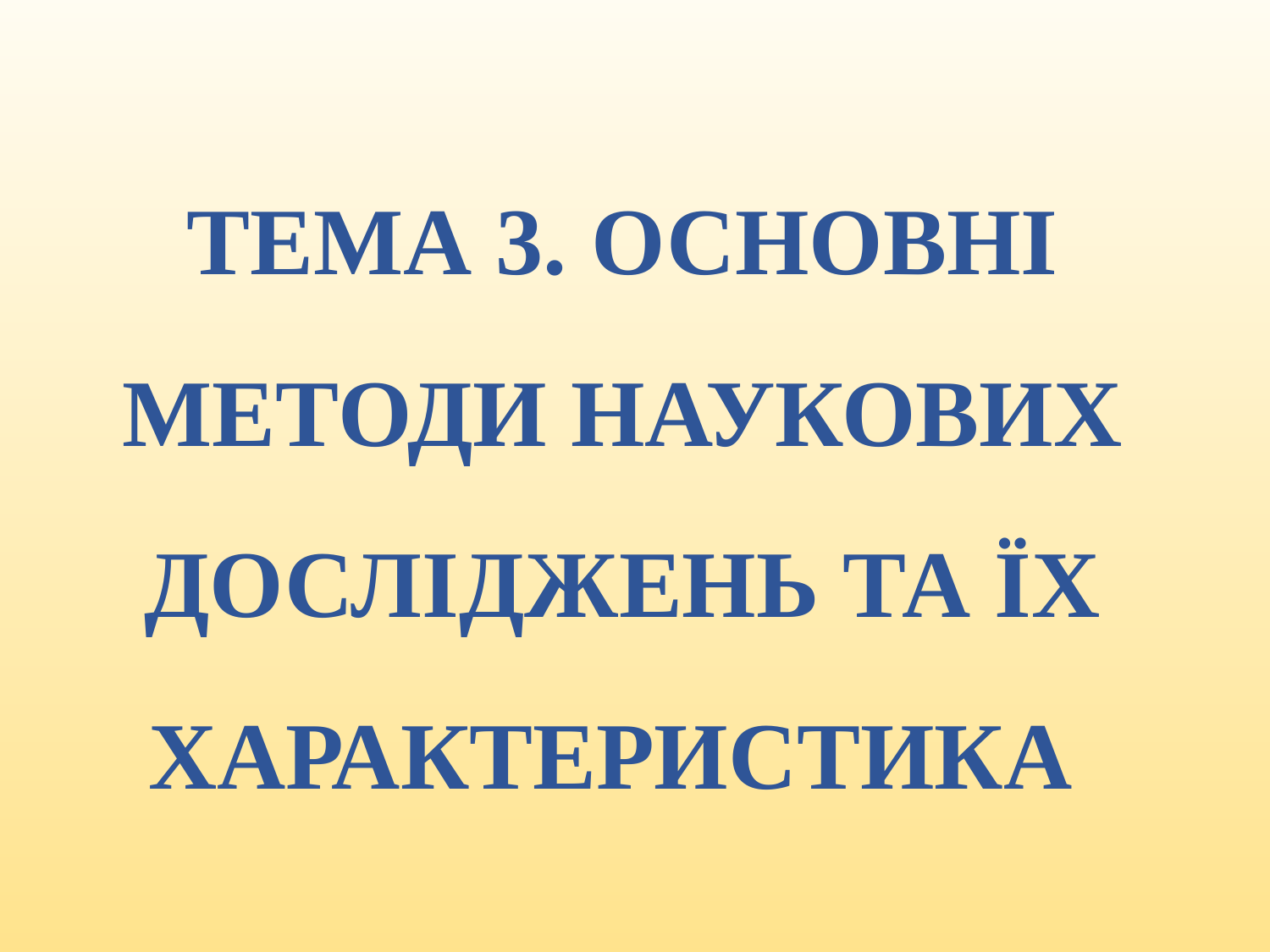

ТЕМА 3. ОСНОВНІ МЕТОДИ НАУКОВИХ ДОСЛІДЖЕНЬ ТА ЇХ ХАРАКТЕРИСТИКА